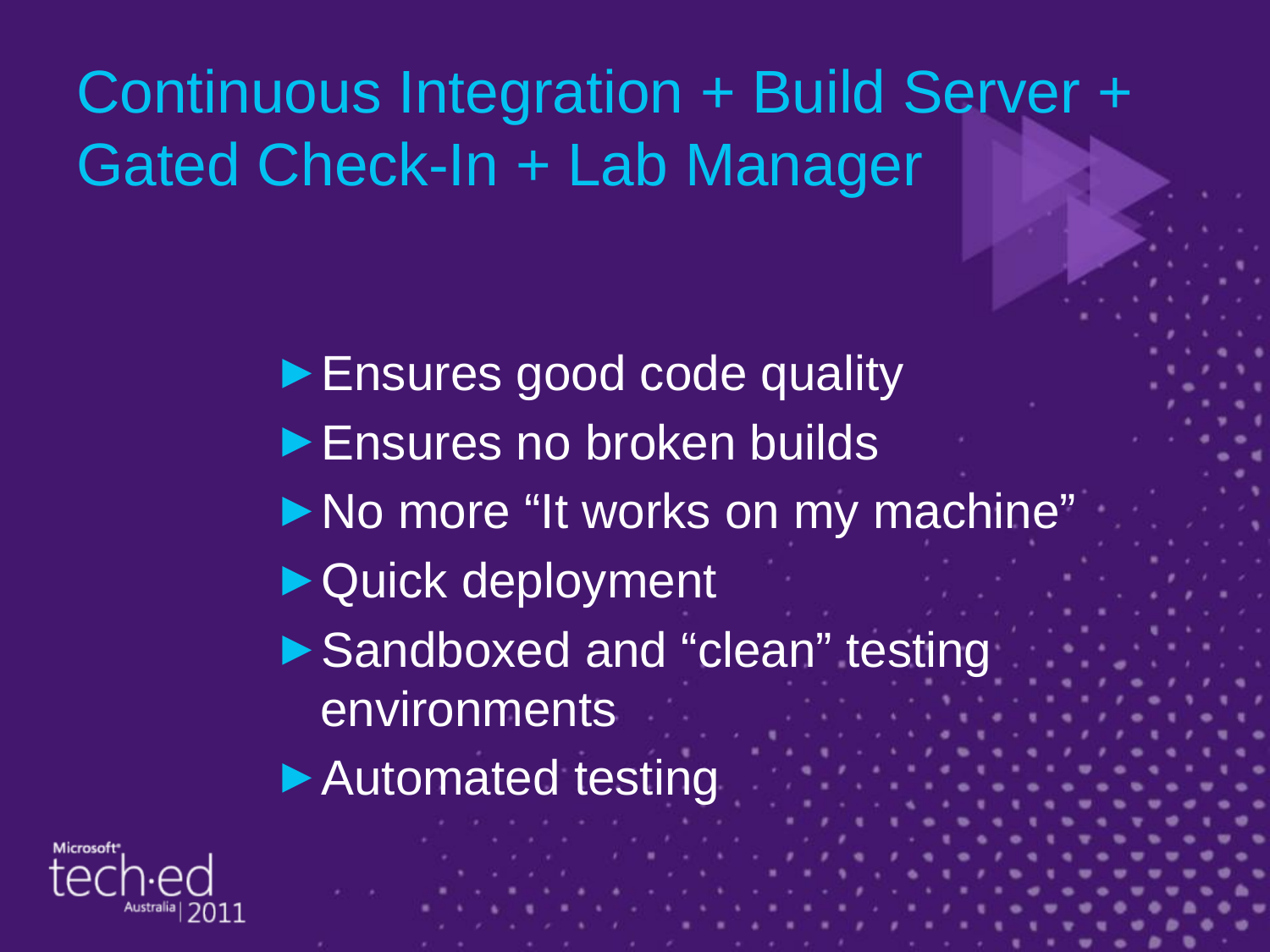

# Continuous Integration + Build Server + Gated Check-In + Lab Manager
Ensures good code quality
Ensures no broken builds
No more “It works on my machine”
Quick deployment
Sandboxed and “clean” testing environments
Automated testing